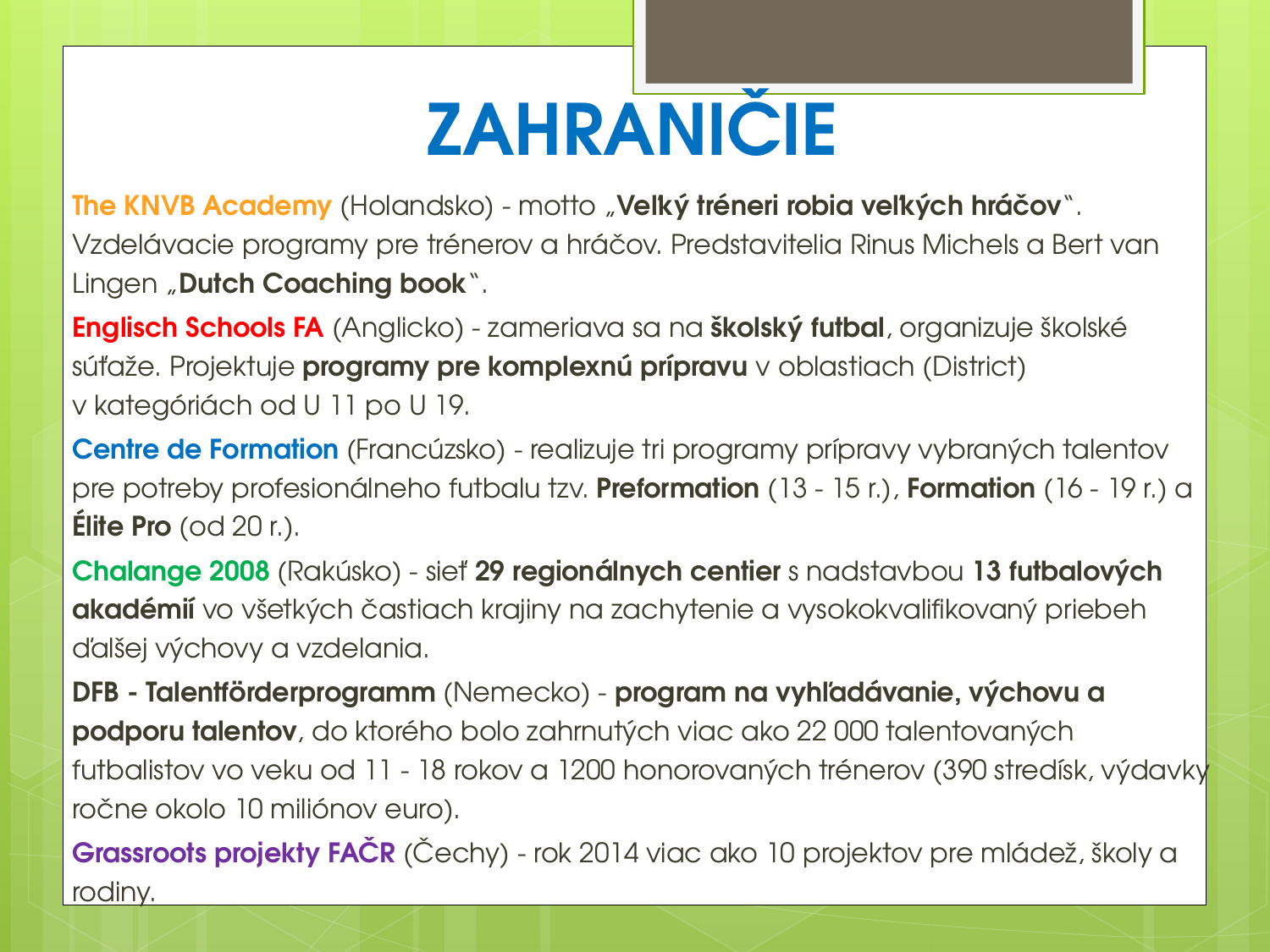

# ZAHRANIČIE
The KNVB Academy (Holandsko) - motto „Veľký tréneri robia veľkých hráčov“. Vzdelávacie programy pre trénerov a hráčov. Predstavitelia Rinus Michels a Bert van Lingen „Dutch Coaching book“.
Englisch Schools FA (Anglicko) - zameriava sa na školský futbal, organizuje školské súťaže. Projektuje programy pre komplexnú prípravu v oblastiach (District) v kategóriách od U 11 po U 19.
Centre de Formation (Francúzsko) - realizuje tri programy prípravy vybraných talentov pre potreby profesionálneho futbalu tzv. Preformation (13 - 15 r.), Formation (16 - 19 r.) a Élite Pro (od 20 r.).
Chalange 2008 (Rakúsko) - sieť 29 regionálnych centier s nadstavbou 13 futbalových akadémií vo všetkých častiach krajiny na zachytenie a vysokokvalifikovaný priebeh ďalšej výchovy a vzdelania.
DFB - Talentförderprogramm (Nemecko) - program na vyhľadávanie, výchovu a podporu talentov, do ktorého bolo zahrnutých viac ako 22 000 talentovaných futbalistov vo veku od 11 - 18 rokov a 1200 honorovaných trénerov (390 stredísk, výdavky ročne okolo 10 miliónov euro).
Grassroots projekty FAČR (Čechy) - rok 2014 viac ako 10 projektov pre mládež, školy a rodiny.